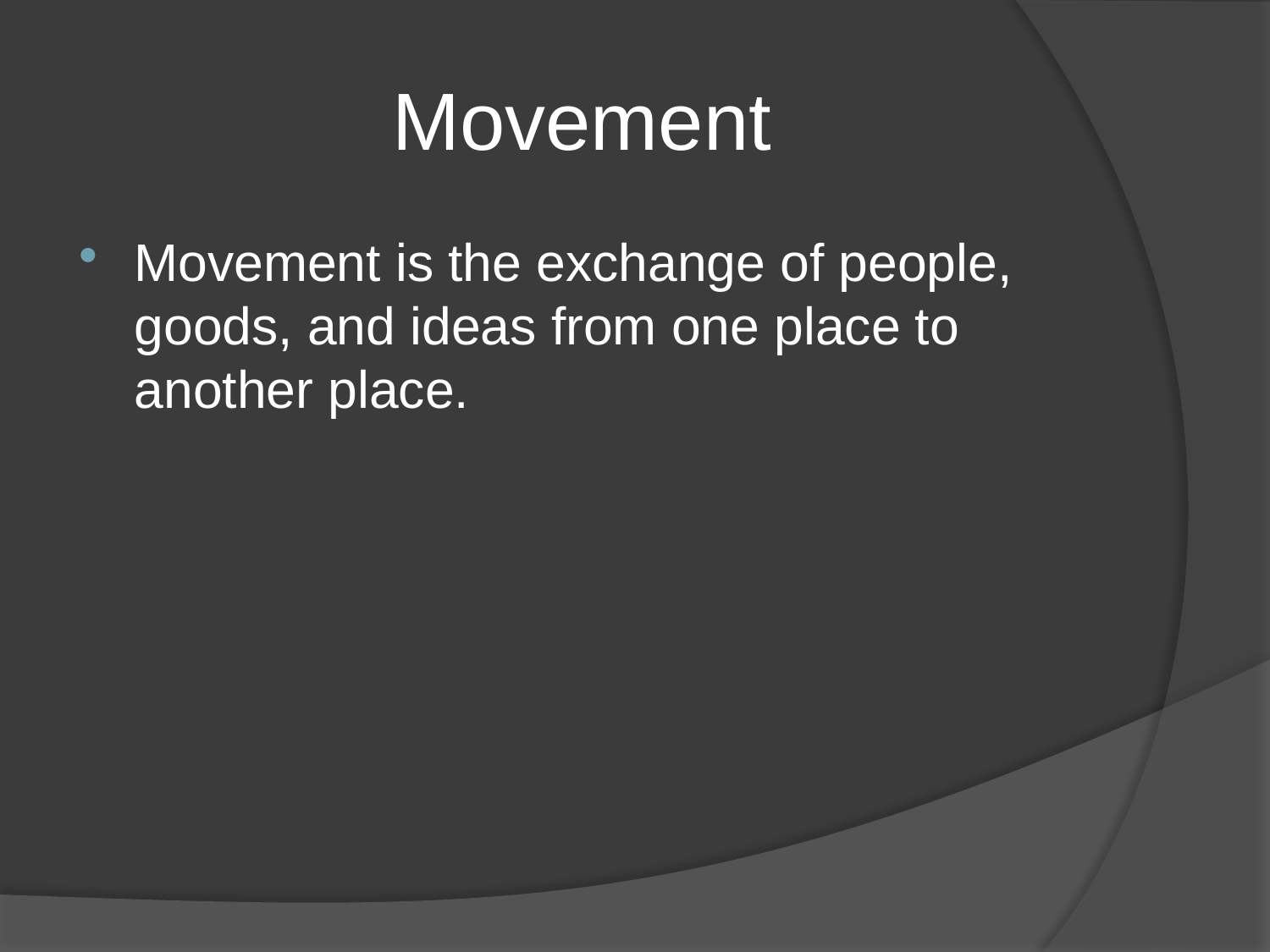

# Movement
Movement is the exchange of people, goods, and ideas from one place to another place.